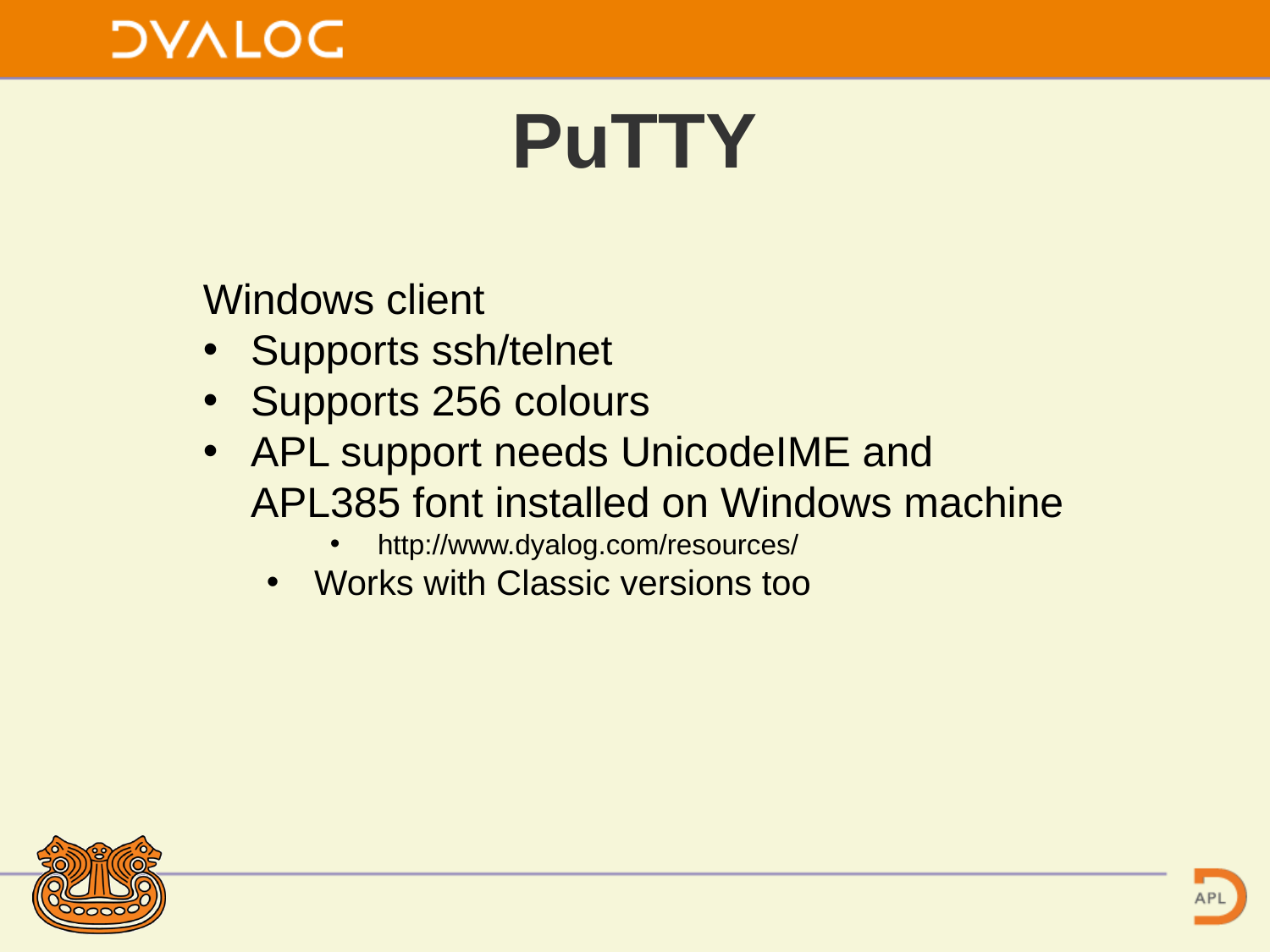

# PuTTY
Windows client
Supports ssh/telnet
Supports 256 colours
APL support needs UnicodeIME and APL385 font installed on Windows machine
http://www.dyalog.com/resources/
Works with Classic versions too